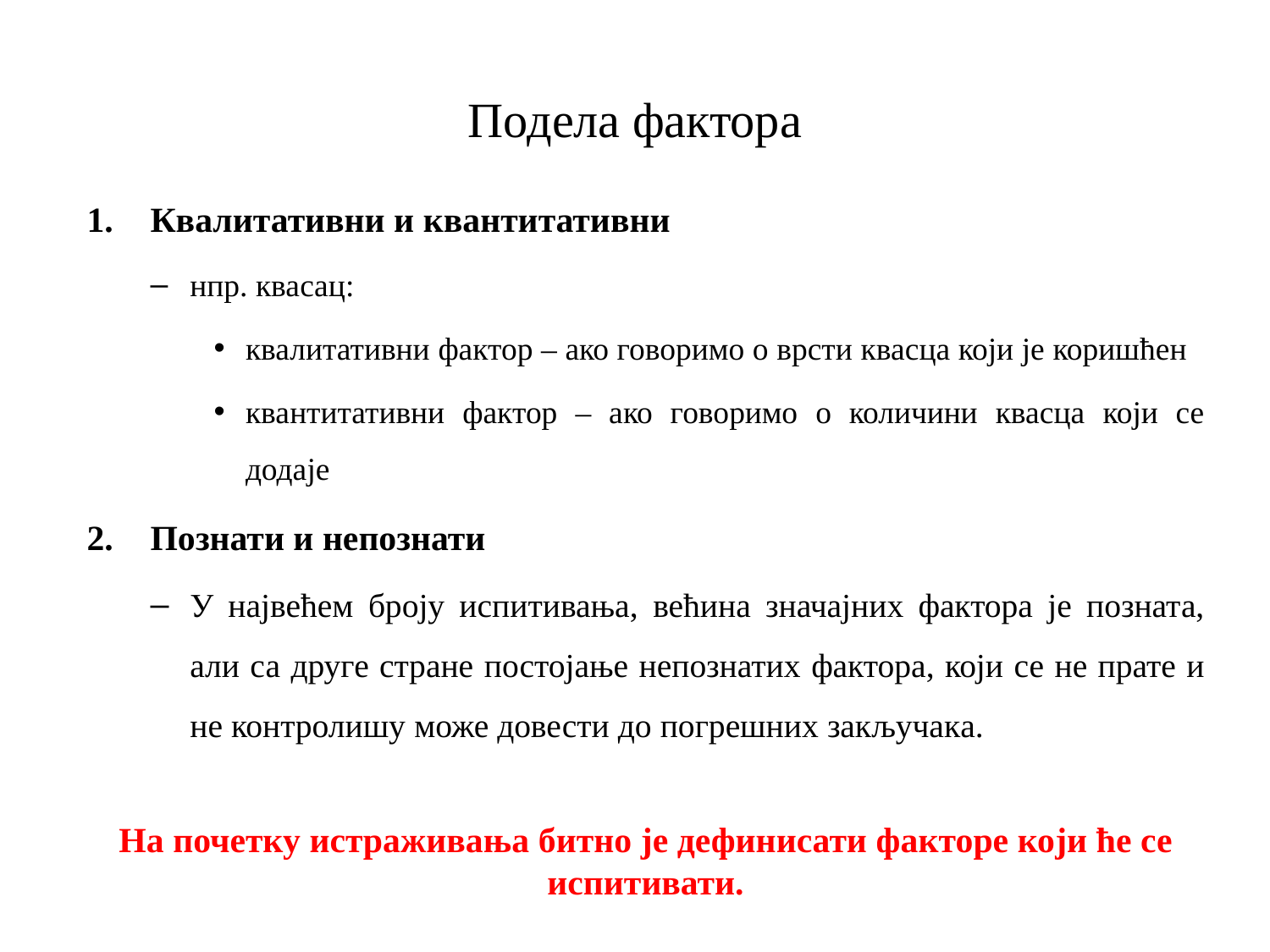

# Подела фактора
Квалитативни и квантитативни
нпр. квасац:
квалитативни фактор – ако говоримо о врсти квасца који је коришћен
квантитативни фактор – ако говоримо о количини квасца који се додаје
Познати и непознати
У највећем броју испитивања, већина значајних фактора је позната, али са друге стране постојање непознатих фактора, који се не прате и не контролишу може довести до погрешних закључaкa.
На почетку истраживања битно је дефинисати факторе који ће се
испитивати.